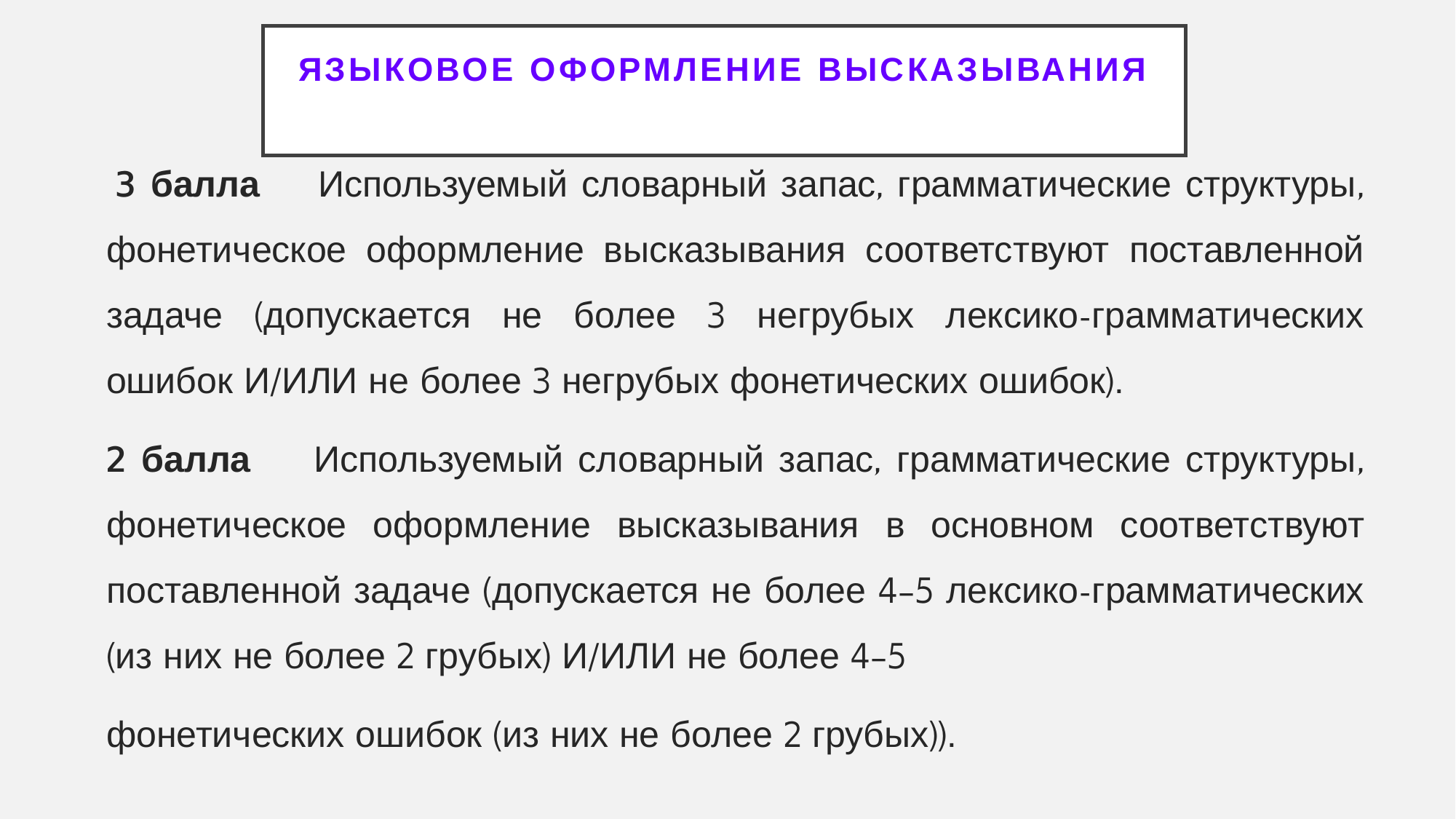

# ЯЗЫКОВОЕ ОФОРМЛЕНИЕ ВЫСКАЗЫВАНИЯ
 3 балла    Используемый словарный запас, грамматические структуры, фонетическое оформление высказывания соответствуют поставленной задаче (допускается не более 3 негрубых лексико-грамматических ошибок И/ИЛИ не более 3 негрубых фонетических ошибок).
2 балла    Используемый словарный запас, грамматические структуры, фонетическое оформление высказывания в основном соответствуют поставленной задаче (допускается не более 4–5 лексико-грамматических (из них не более 2 грубых) И/ИЛИ не более 4–5
фонетических ошибок (из них не более 2 грубых)).